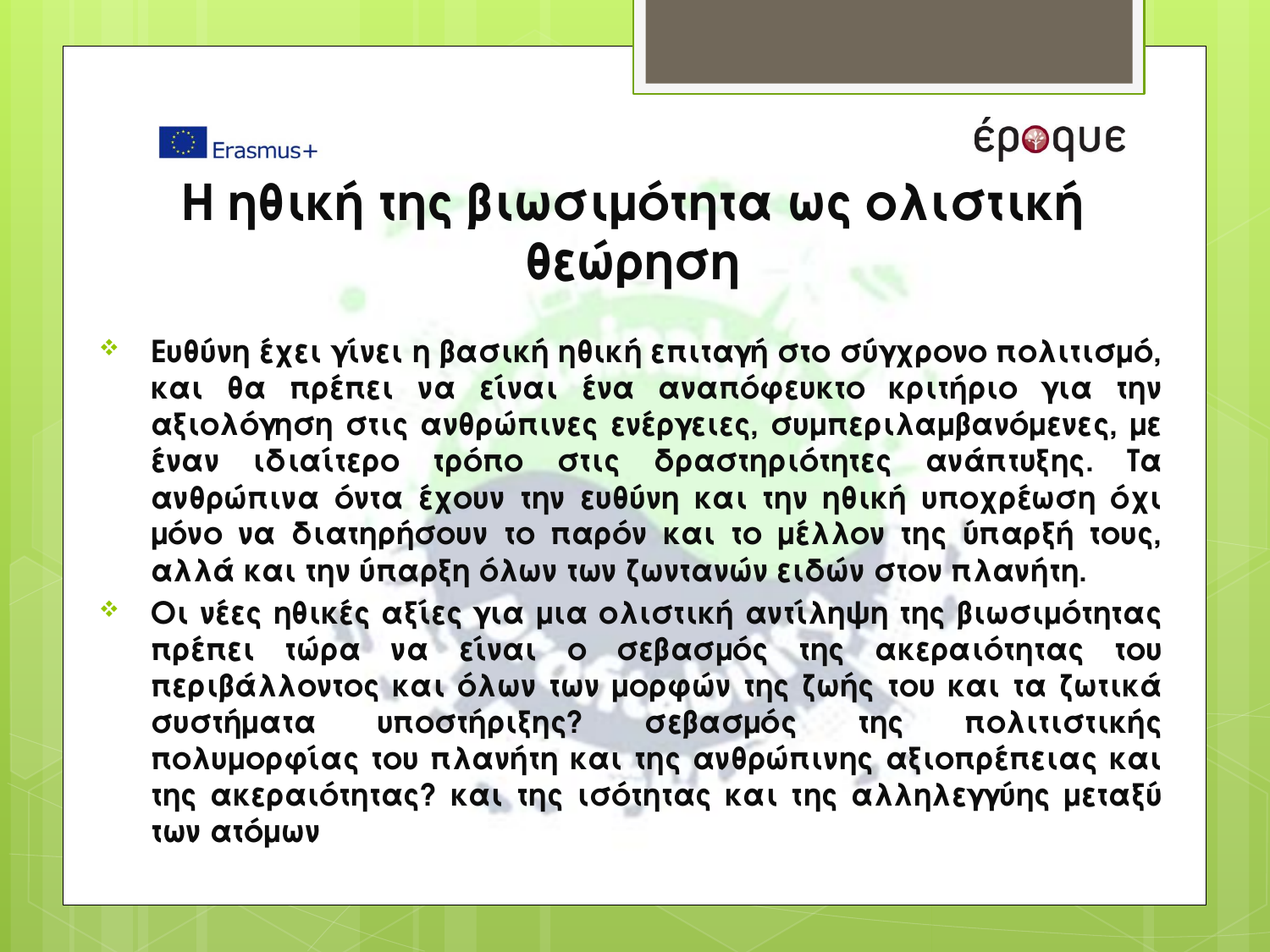

# Η ηθική της βιωσιμότητα ως ολιστική θεώρηση
Ευθύνη έχει γίνει η βασική ηθική επιταγή στο σύγχρονο πολιτισμό, και θα πρέπει να είναι ένα αναπόφευκτο κριτήριο για την αξιολόγηση στις ανθρώπινες ενέργειες, συμπεριλαμβανόμενες, με έναν ιδιαίτερο τρόπο στις δραστηριότητες ανάπτυξης. Τα ανθρώπινα όντα έχουν την ευθύνη και την ηθική υποχρέωση όχι μόνο να διατηρήσουν το παρόν και το μέλλον της ύπαρξή τους, αλλά και την ύπαρξη όλων των ζωντανών ειδών στον πλανήτη.
Οι νέες ηθικές αξίες για μια ολιστική αντίληψη της βιωσιμότητας πρέπει τώρα να είναι ο σεβασμός της ακεραιότητας του περιβάλλοντος και όλων των μορφών της ζωής του και τα ζωτικά συστήματα υποστήριξης? σεβασμός της πολιτιστικής πολυμορφίας του πλανήτη και της ανθρώπινης αξιοπρέπειας και της ακεραιότητας? και της ισότητας και της αλληλεγγύης μεταξύ των ατόμων